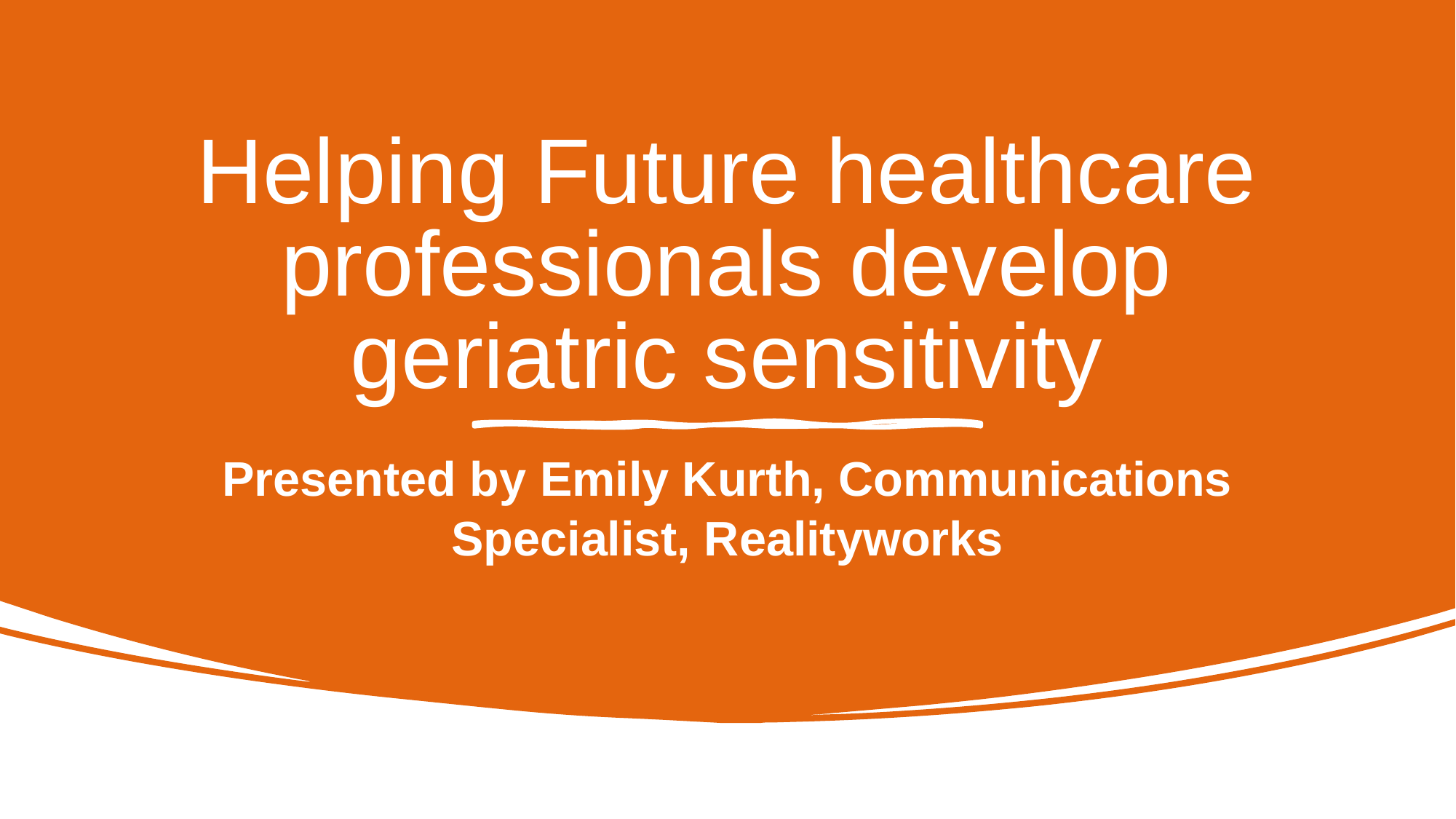

# Helping Future healthcare professionals develop geriatric sensitivity

Presented by Emily Kurth, Communications Specialist, Realityworks